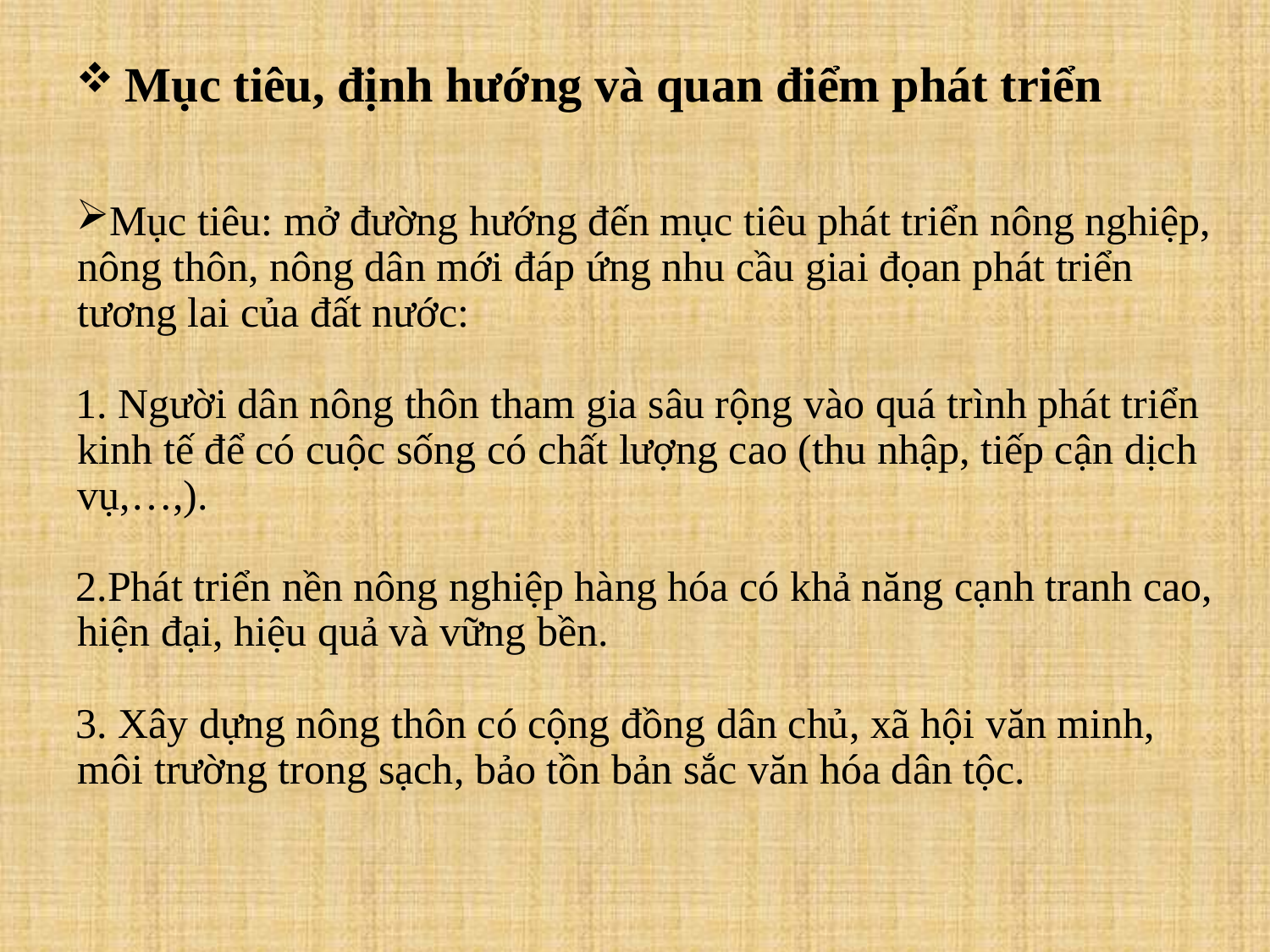

Mục tiêu, định hướng và quan điểm phát triển
Mục tiêu: mở đường hướng đến mục tiêu phát triển nông nghiệp, nông thôn, nông dân mới đáp ứng nhu cầu giai đọan phát triển tương lai của đất nước:

 Người dân nông thôn tham gia sâu rộng vào quá trình phát triển kinh tế để có cuộc sống có chất lượng cao (thu nhập, tiếp cận dịch vụ,…,).

Phát triển nền nông nghiệp hàng hóa có khả năng cạnh tranh cao, hiện đại, hiệu quả và vững bền.

 Xây dựng nông thôn có cộng đồng dân chủ, xã hội văn minh, môi trường trong sạch, bảo tồn bản sắc văn hóa dân tộc.